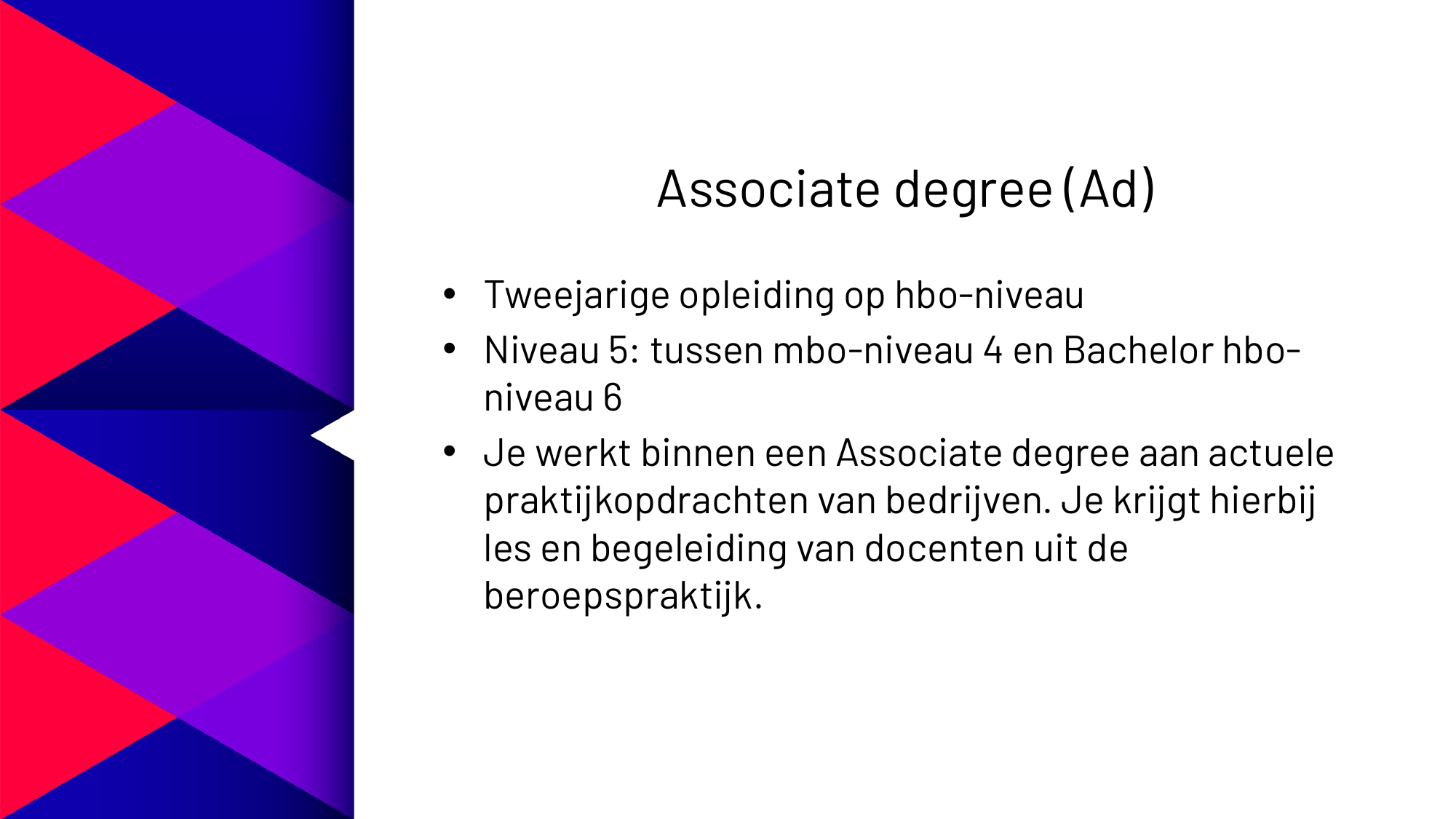

# Associate degree (Ad)
Tweejarige opleiding op hbo-niveau
Niveau 5: tussen mbo-niveau 4 en Bachelor hbo-niveau 6
Je werkt binnen een Associate degree aan actuele praktijkopdrachten van bedrijven. Je krijgt hierbij les en begeleiding van docenten uit de beroepspraktijk.